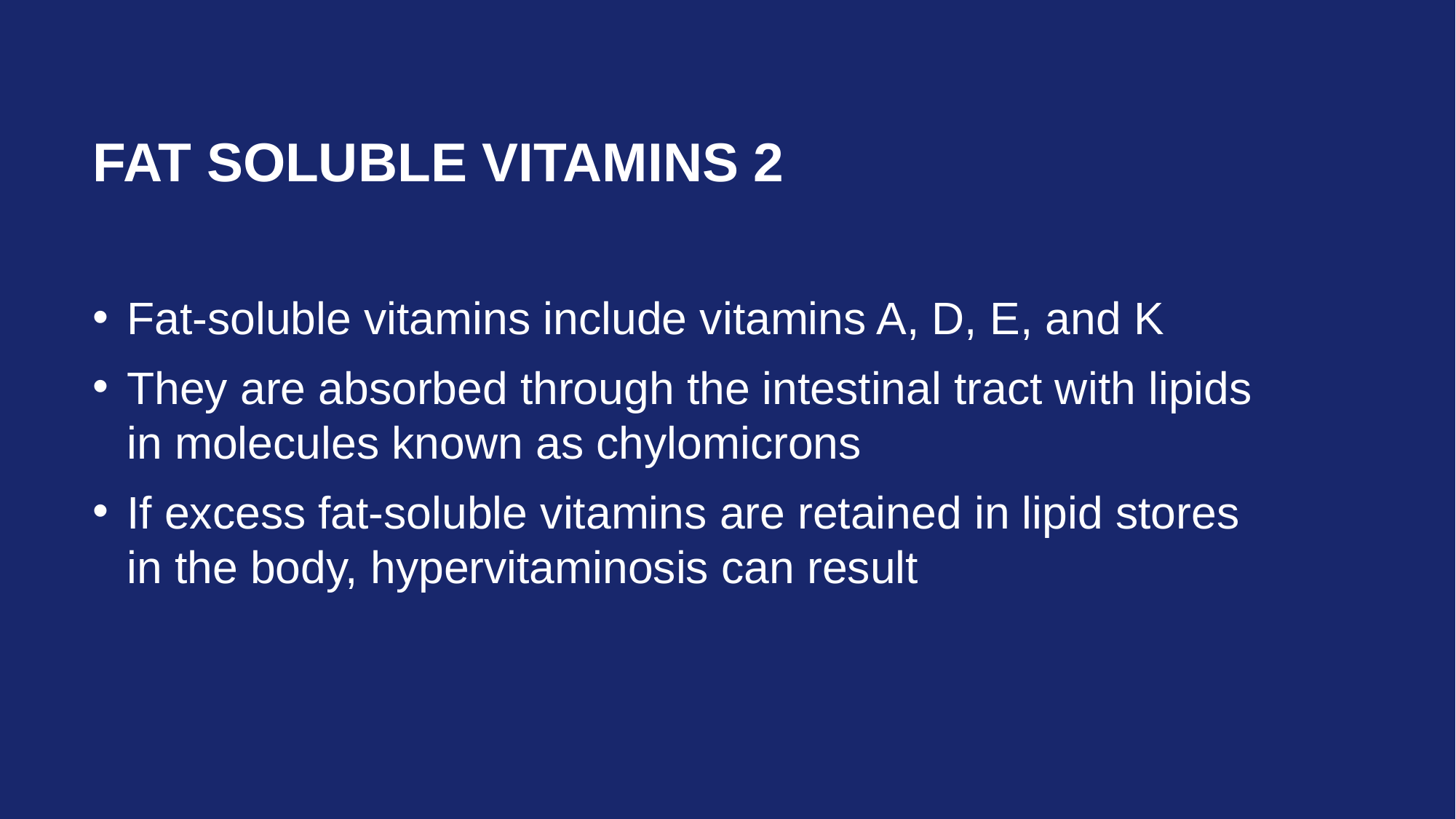

# Fat soluble Vitamins 2
Fat-soluble vitamins include vitamins A, D, E, and K
They are absorbed through the intestinal tract with lipids in molecules known as chylomicrons
If excess fat-soluble vitamins are retained in lipid stores in the body, hypervitaminosis can result